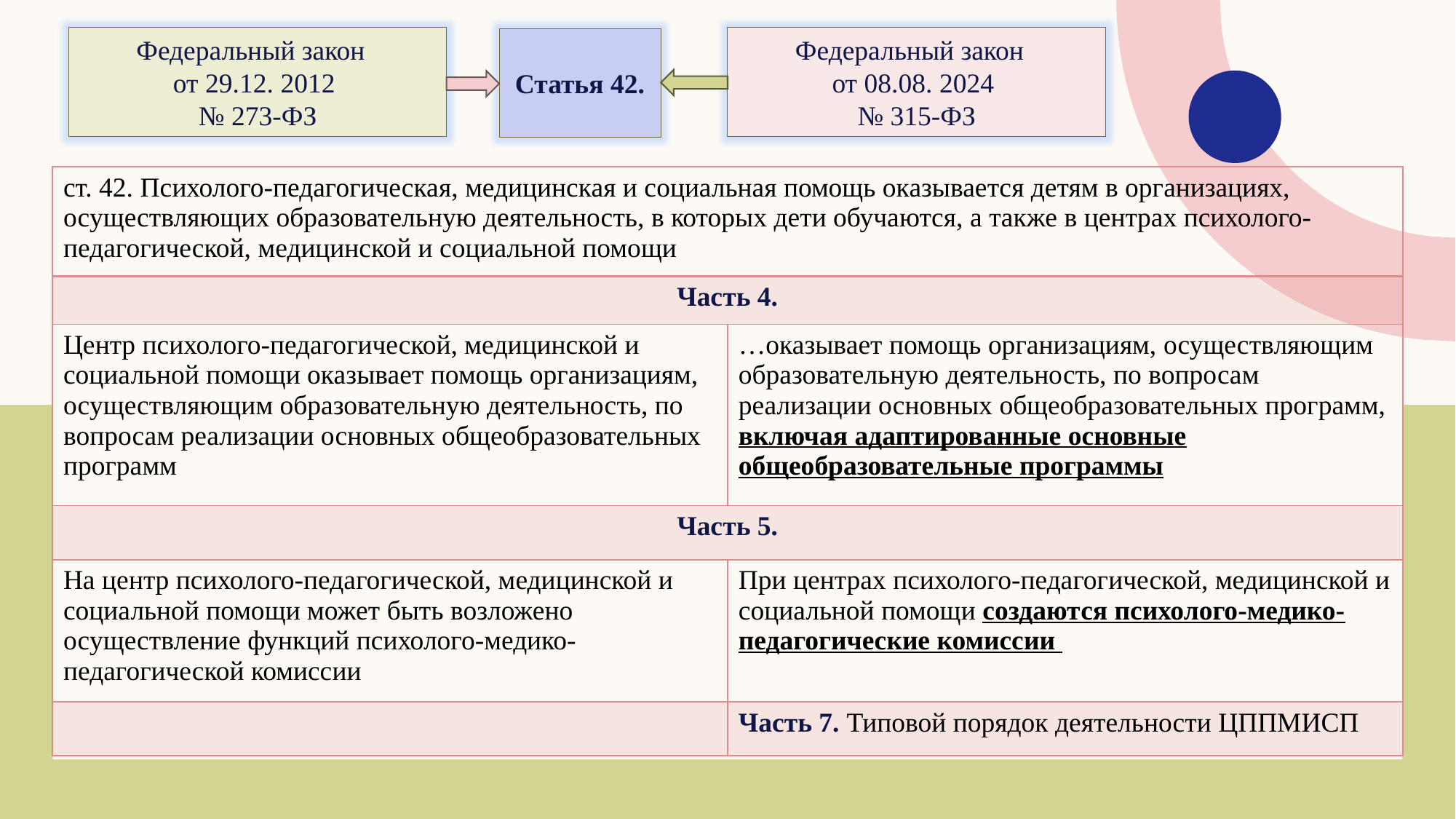

Федеральный закон
от 29.12. 2012
№ 273-ФЗ
Федеральный закон
от 08.08. 2024
№ 315-ФЗ

Статья 42.

| ст. 42. Психолого-педагогическая, медицинская и социальная помощь оказывается детям в организациях, осуществляющих образовательную деятельность, в которых дети обучаются, а также в центрах психолого-педагогической, медицинской и социальной помощи |  |
| --- | --- |
| Часть 4. |  |
| Центр психолого-педагогической, медицинской и социальной помощи оказывает помощь организациям, осуществляющим образовательную деятельность, по вопросам реализации основных общеобразовательных программ | …оказывает помощь организациям, осуществляющим образовательную деятельность, по вопросам реализации основных общеобразовательных программ, включая адаптированные основные общеобразовательные программы |
| Часть 5. |  |
| На центр психолого-педагогической, медицинской и социальной помощи может быть возложено осуществление функций психолого-медико-педагогической комиссии | При центрах психолого-педагогической, медицинской и социальной помощи создаются психолого-медико-педагогические комиссии |
|  | Часть 7. Типовой порядок деятельности ЦППМИСП |